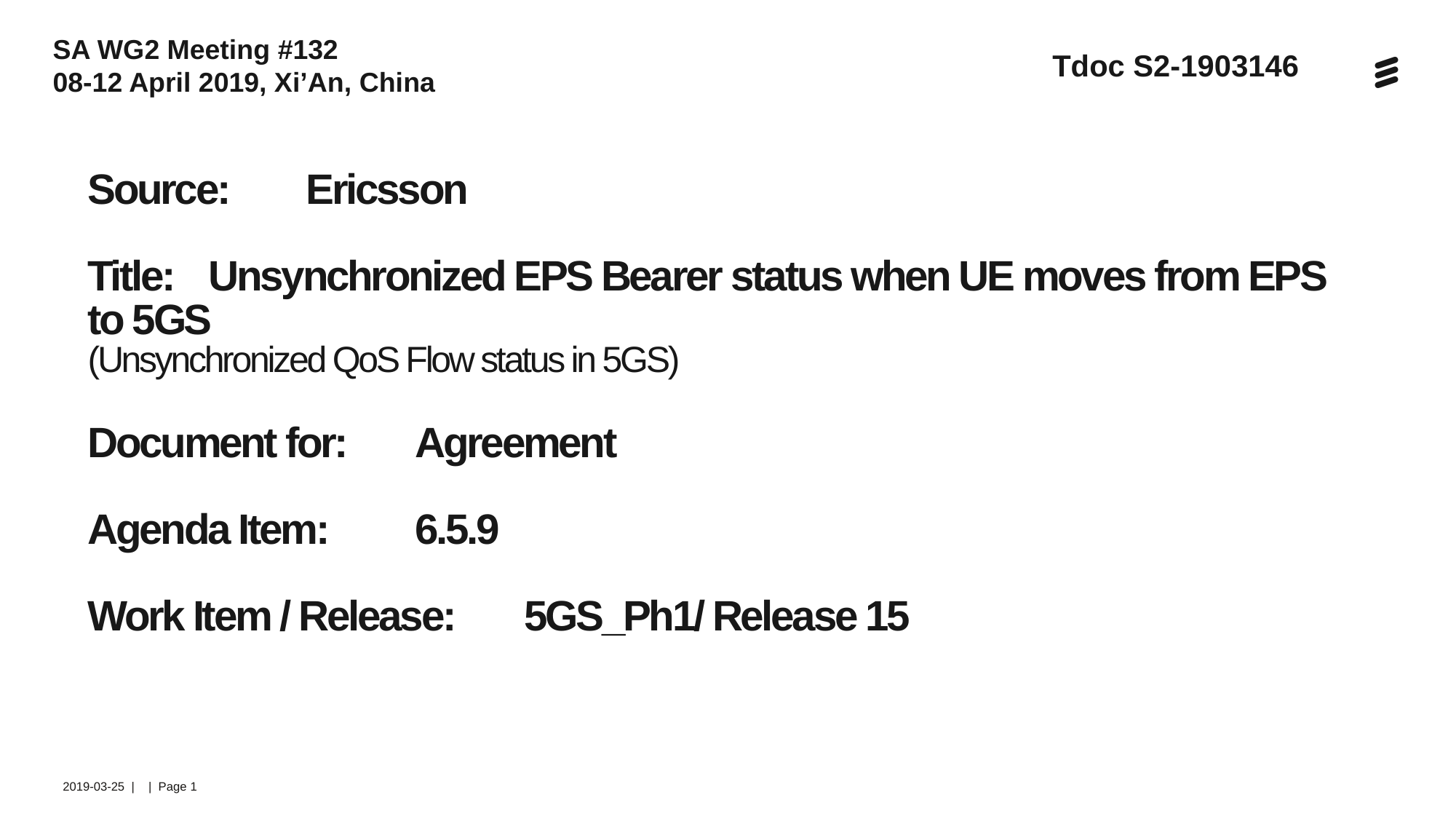

SA WG2 Meeting #132
08-12 April 2019, Xi’An, China
Tdoc S2-1903146
# Source:	Ericsson Title:	 Unsynchronized EPS Bearer status when UE moves from EPS to 5GS (Unsynchronized QoS Flow status in 5GS) Document for:	Agreement Agenda Item:	6.5.9 Work Item / Release:	5GS_Ph1/ Release 15